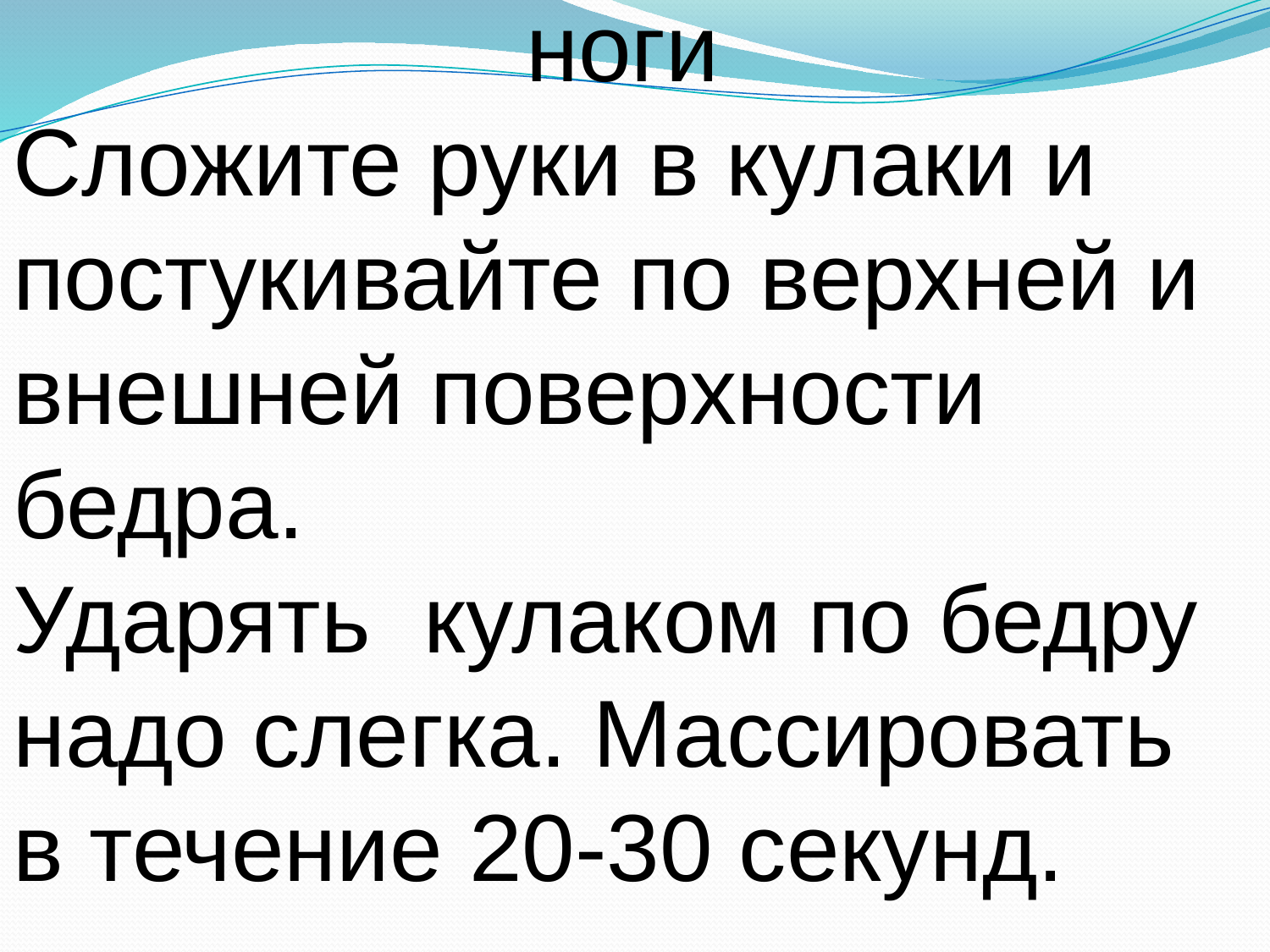

ноги
Сложите руки в кулаки и постукивайте по верхней и внешней поверхности бедра.
Ударять  кулаком по бедру надо слегка. Массировать в течение 20-30 секунд.